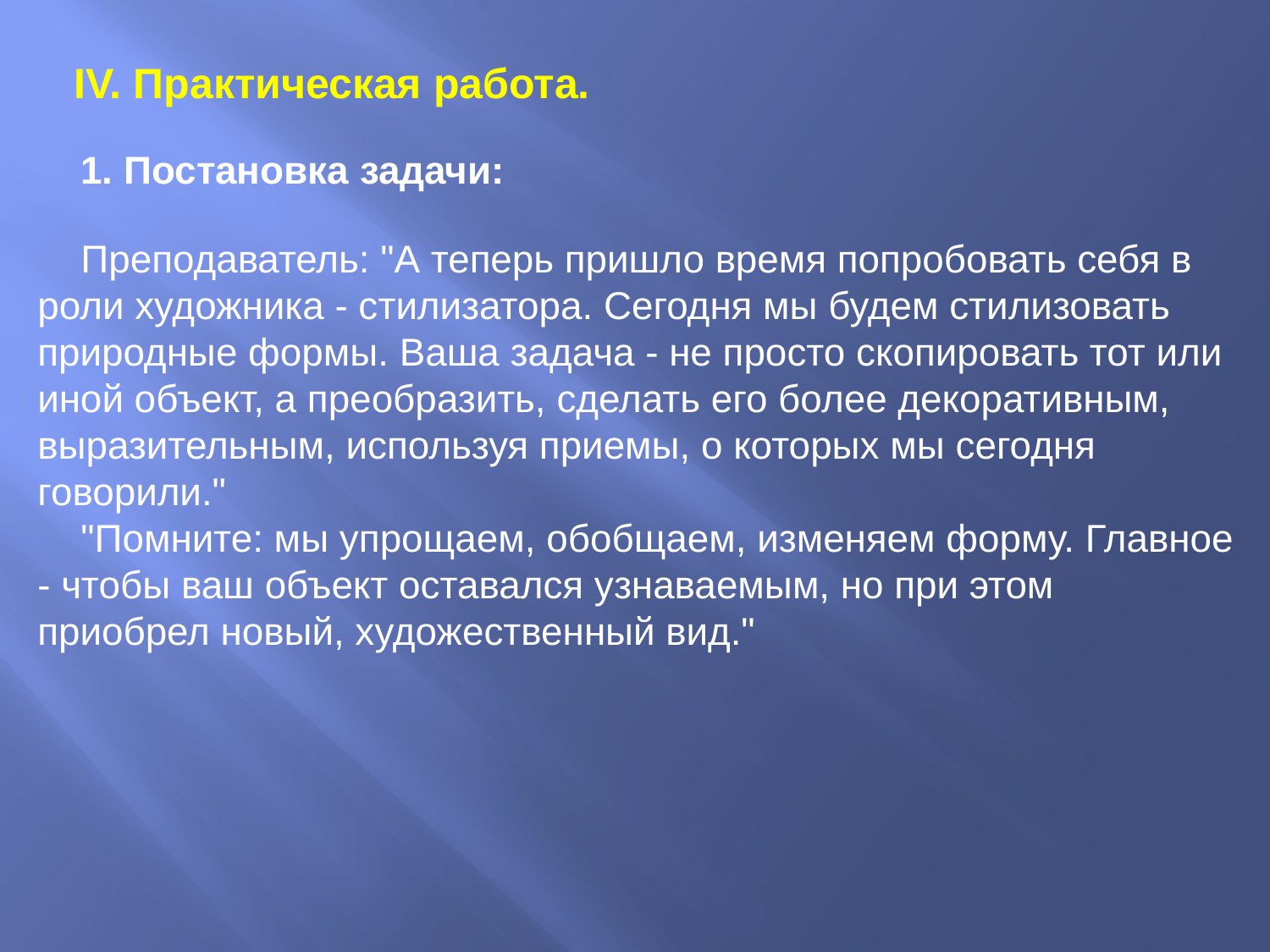

IV. Практическая работа.

    1. Постановка задачи:

    Преподаватель: "А теперь пришло время попробовать себя в роли художника - стилизатора. Сегодня мы будем стилизовать природные формы. Ваша задача - не просто скопировать тот или иной объект, а преобразить, сделать его более декоративным, выразительным, используя приемы, о которых мы сегодня говорили."
    "Помните: мы упрощаем, обобщаем, изменяем форму. Главное - чтобы ваш объект оставался узнаваемым, но при этом приобрел новый, художественный вид."